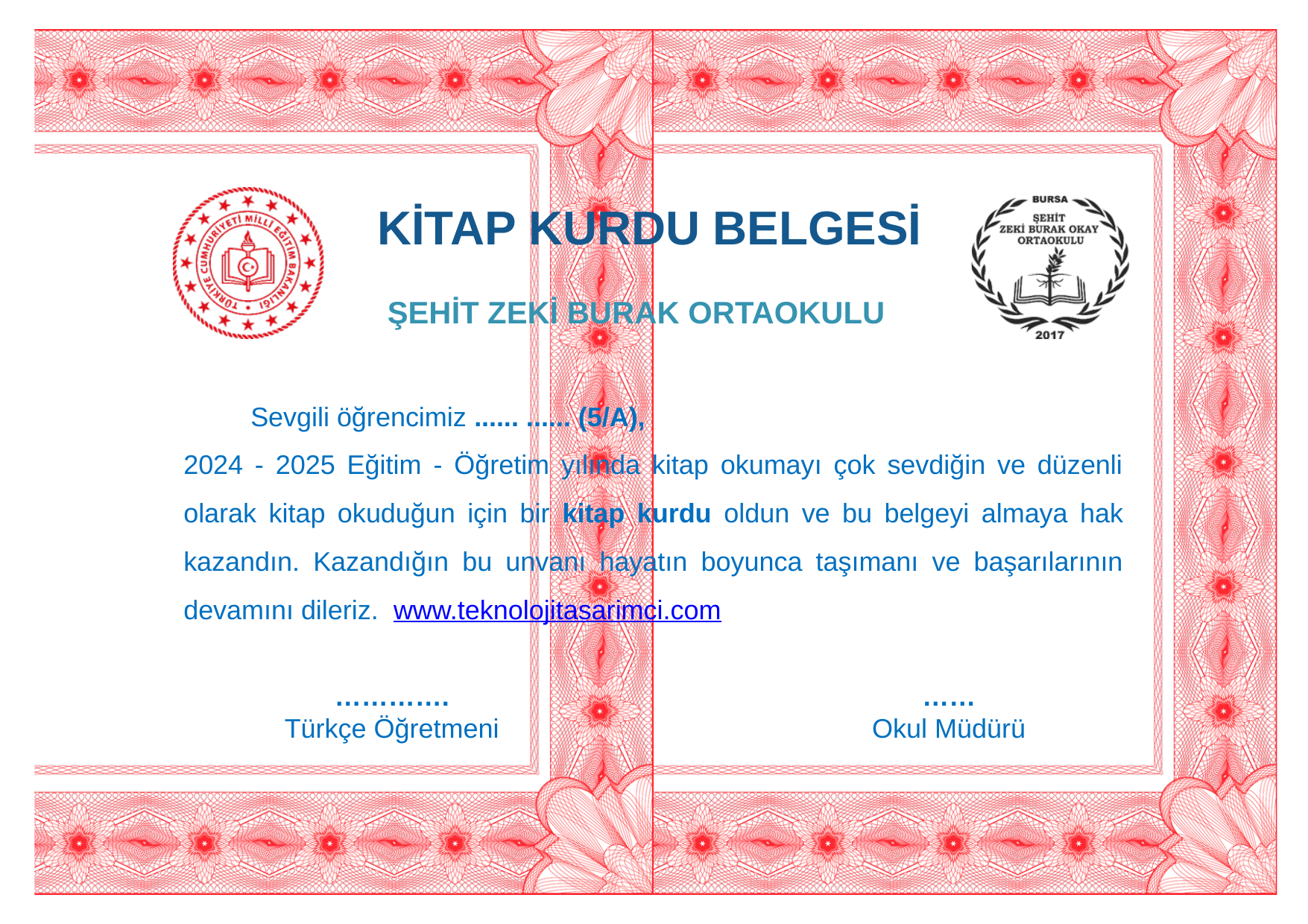

KİTAP KURDU BELGESİ

ŞEHİT ZEKİ BURAK ORTAOKULU
         Sevgili öğrencimiz ...... ...... (5/A),
2024 - 2025 Eğitim - Öğretim yılında kitap okumayı çok sevdiğin ve düzenli olarak kitap okuduğun için bir kitap kurdu oldun ve bu belgeyi almaya hak kazandın. Kazandığın bu unvanı hayatın boyunca taşımanı ve başarılarının devamını dileriz.  www.teknolojitasarimci.com
………….
Türkçe Öğretmeni
……
Okul Müdürü